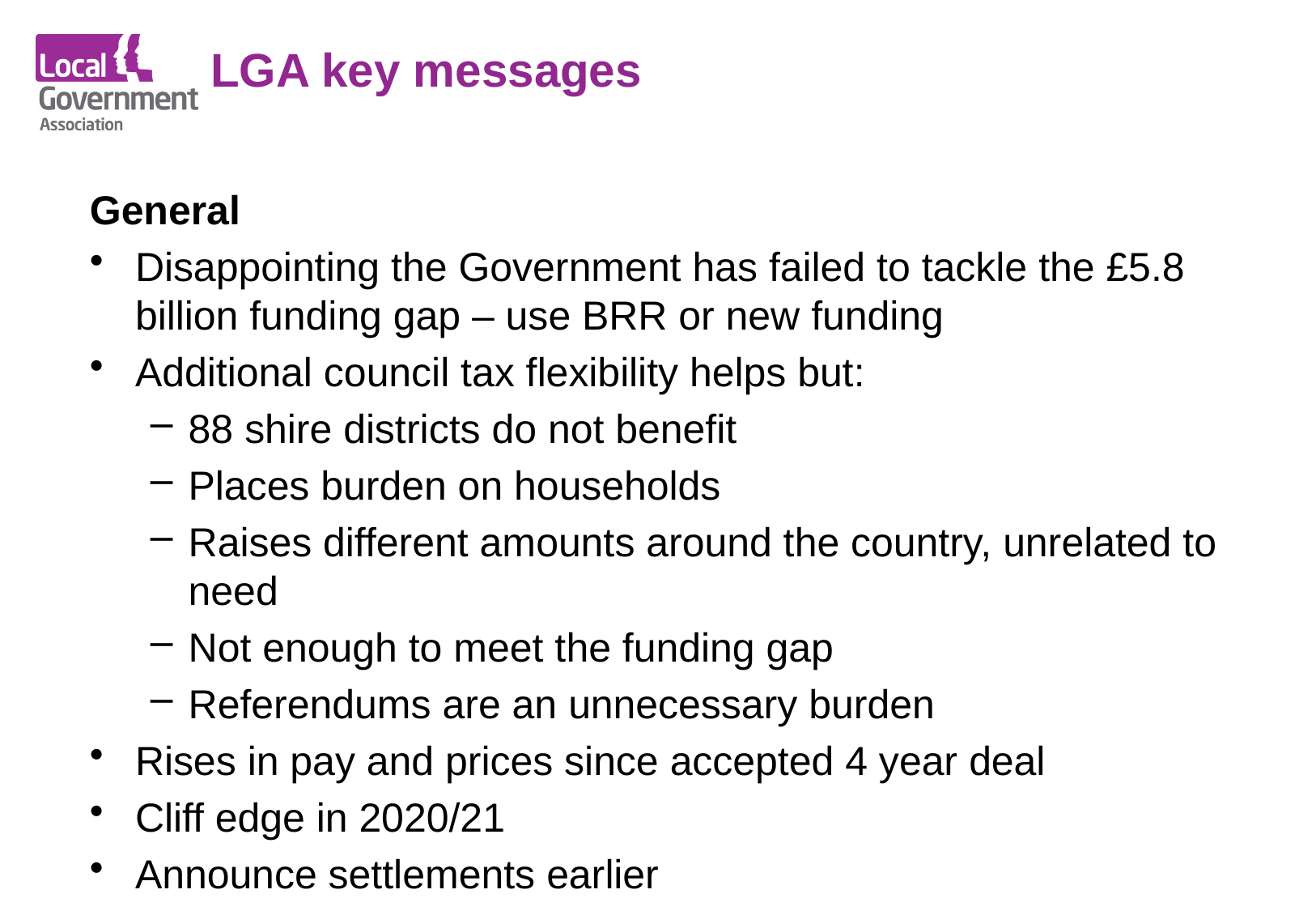

LGA key messages
General
Disappointing the Government has failed to tackle the £5.8 billion funding gap – use BRR or new funding
Additional council tax flexibility helps but:
88 shire districts do not benefit
Places burden on households
Raises different amounts around the country, unrelated to need
Not enough to meet the funding gap
Referendums are an unnecessary burden
Rises in pay and prices since accepted 4 year deal
Cliff edge in 2020/21
Announce settlements earlier